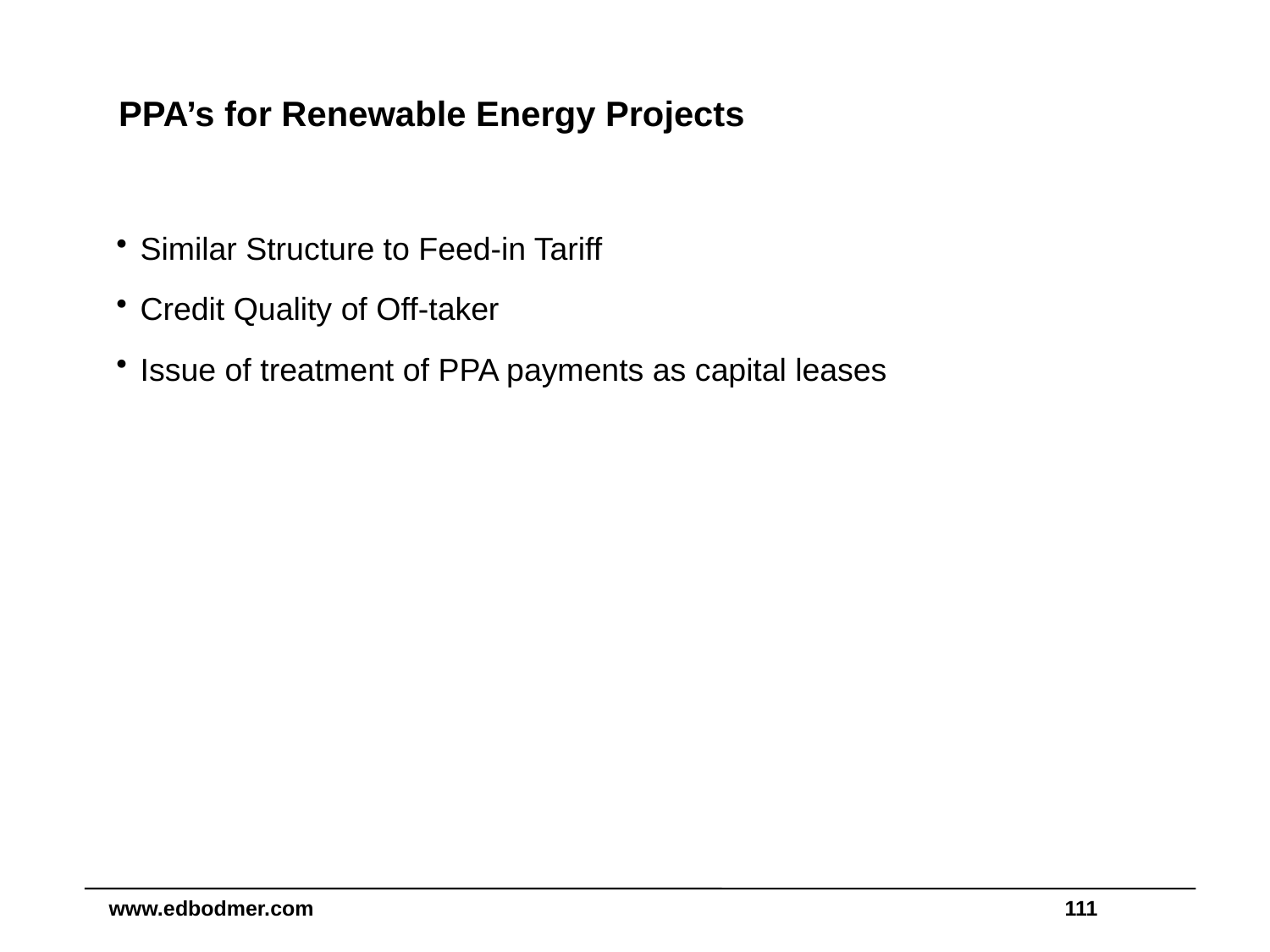

# PPA’s for Renewable Energy Projects
Similar Structure to Feed-in Tariff
Credit Quality of Off-taker
Issue of treatment of PPA payments as capital leases